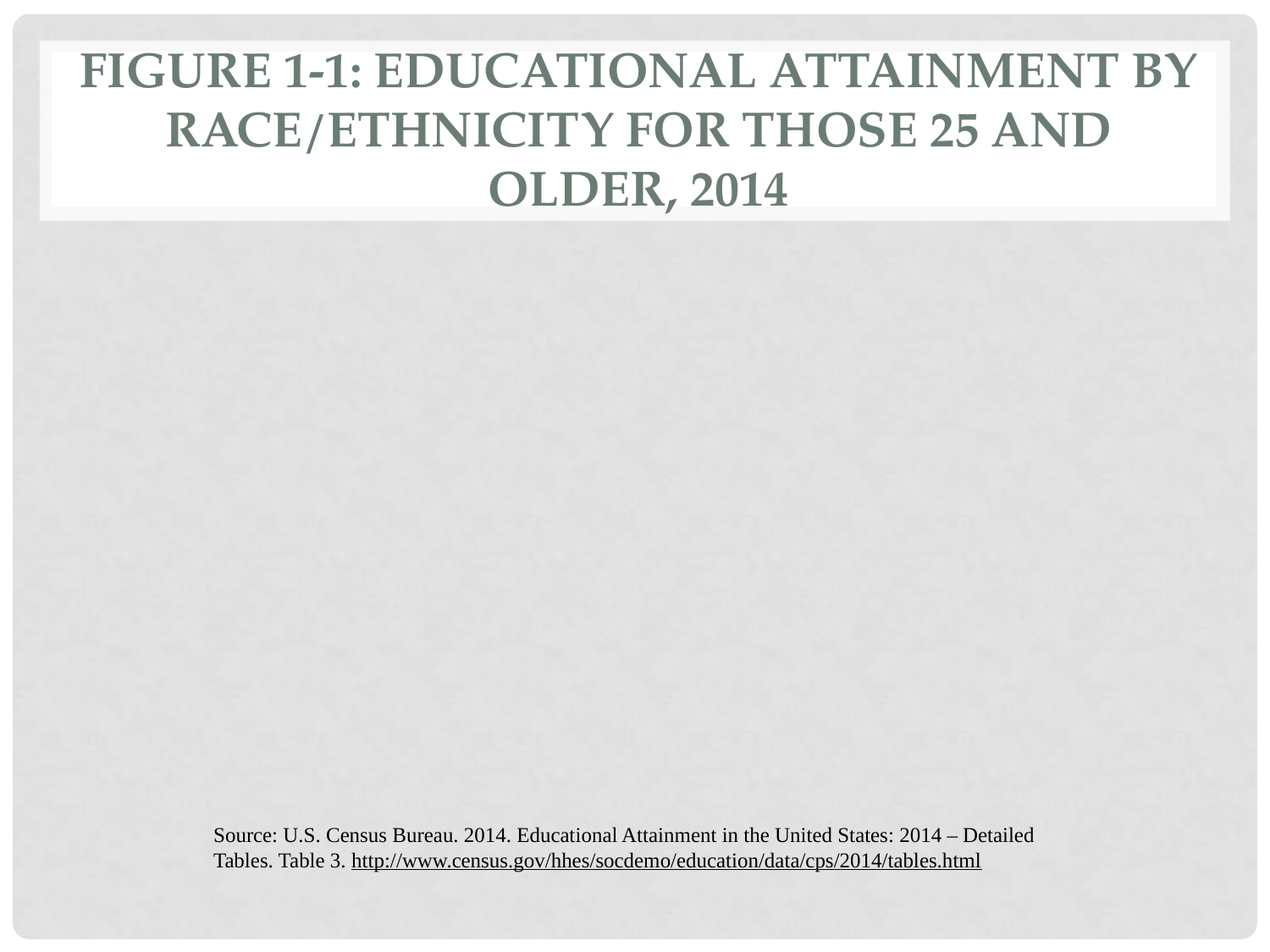

# FIGURE 1-1: EDUCATIONAL ATTAINMENT BY RACE/ETHNICITY FOR THOSE 25 AND OLDER, 2014

Source: U.S. Census Bureau. 2014. Educational Attainment in the United States: 2014 – Detailed Tables. Table 3. http://www.census.gov/hhes/socdemo/education/data/cps/2014/tables.html